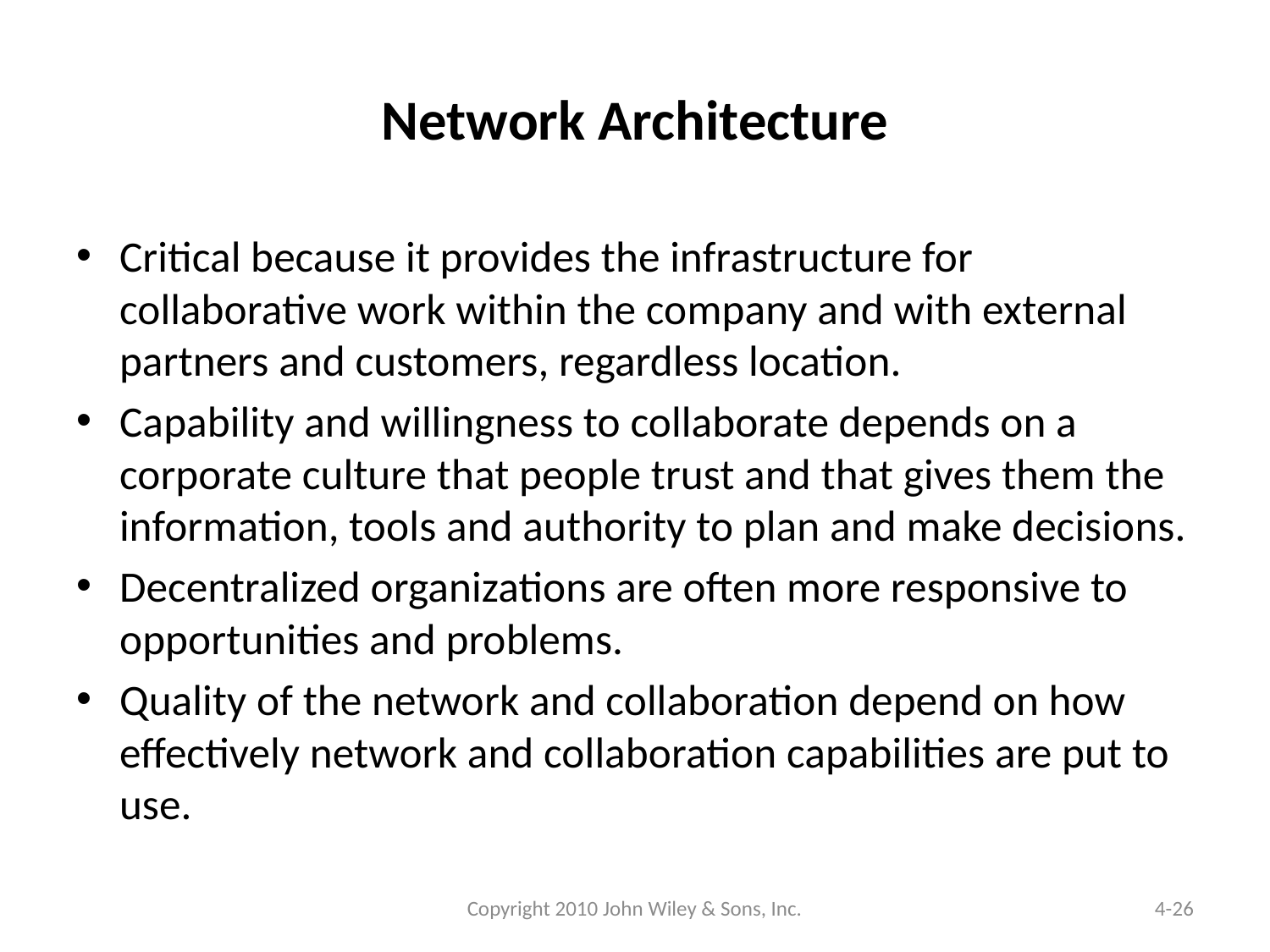

# Network Architecture
Critical because it provides the infrastructure for collaborative work within the company and with external partners and customers, regardless location.
Capability and willingness to collaborate depends on a corporate culture that people trust and that gives them the information, tools and authority to plan and make decisions.
Decentralized organizations are often more responsive to opportunities and problems.
Quality of the network and collaboration depend on how effectively network and collaboration capabilities are put to use.
Copyright 2010 John Wiley & Sons, Inc.
4-26